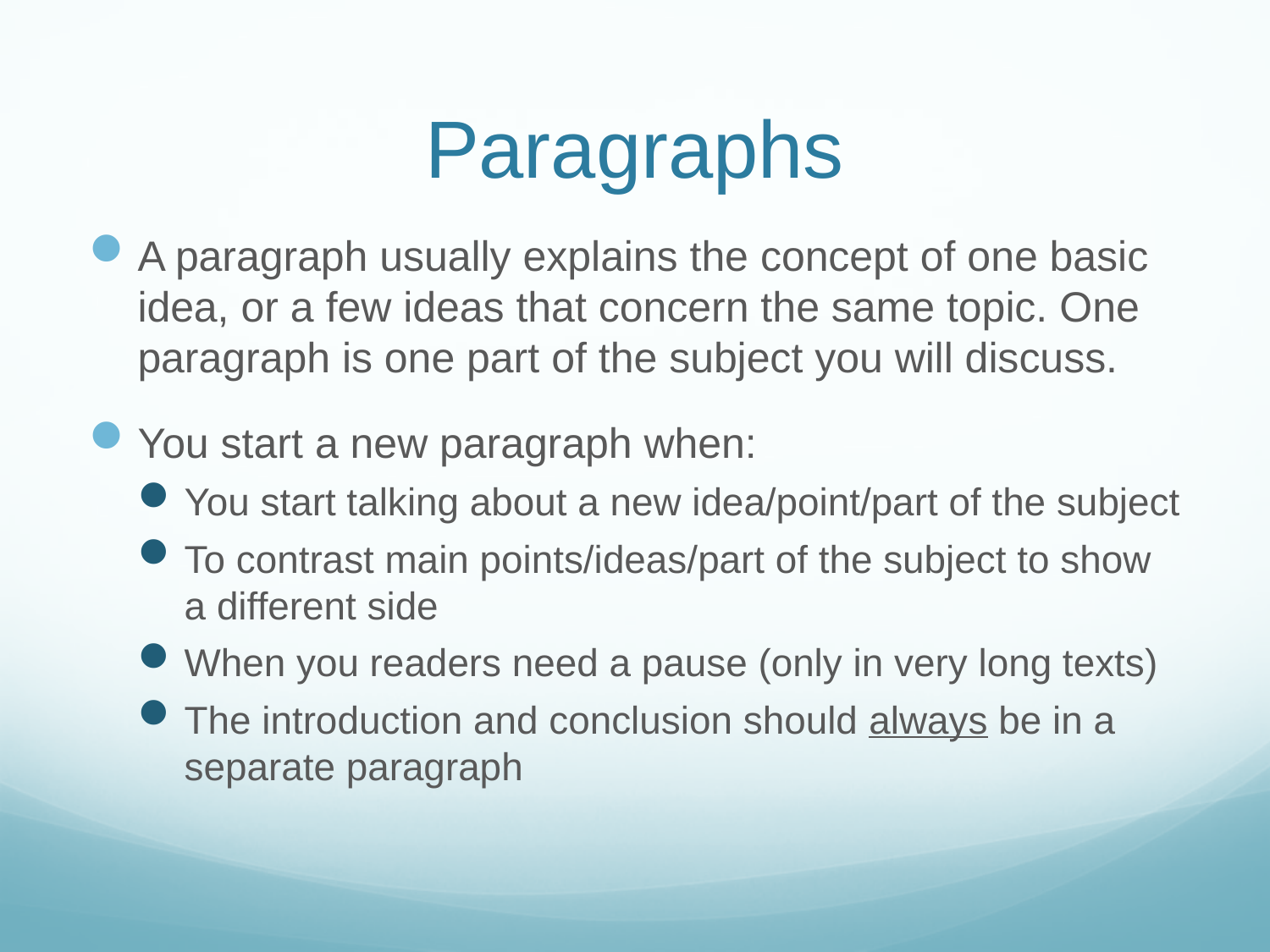

# Paragraphs
A paragraph usually explains the concept of one basic idea, or a few ideas that concern the same topic. One paragraph is one part of the subject you will discuss.
You start a new paragraph when:
You start talking about a new idea/point/part of the subject
To contrast main points/ideas/part of the subject to show a different side
When you readers need a pause (only in very long texts)
The introduction and conclusion should always be in a separate paragraph